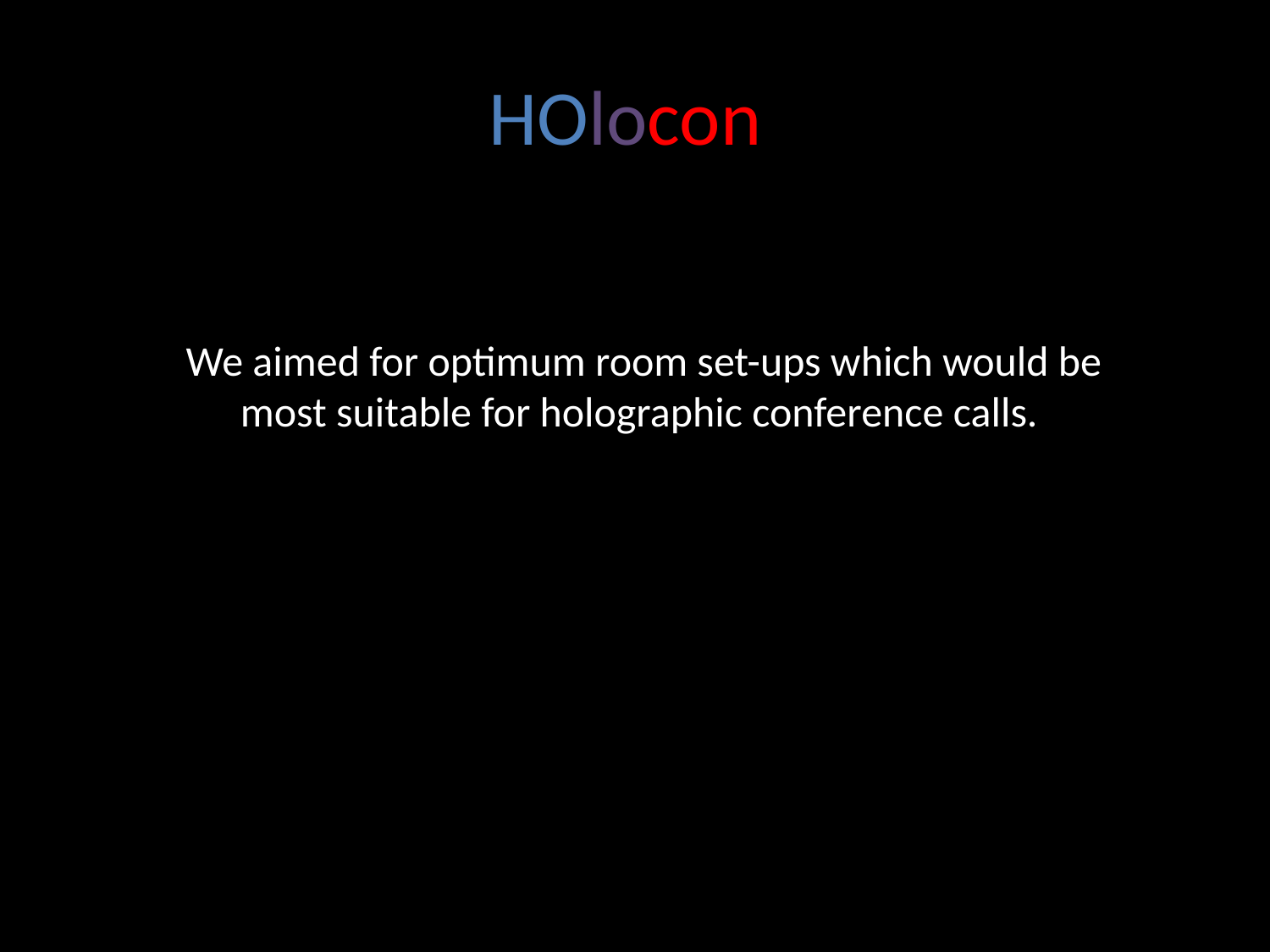

# HOlocon
We aimed for optimum room set-ups which would be most suitable for holographic conference calls.